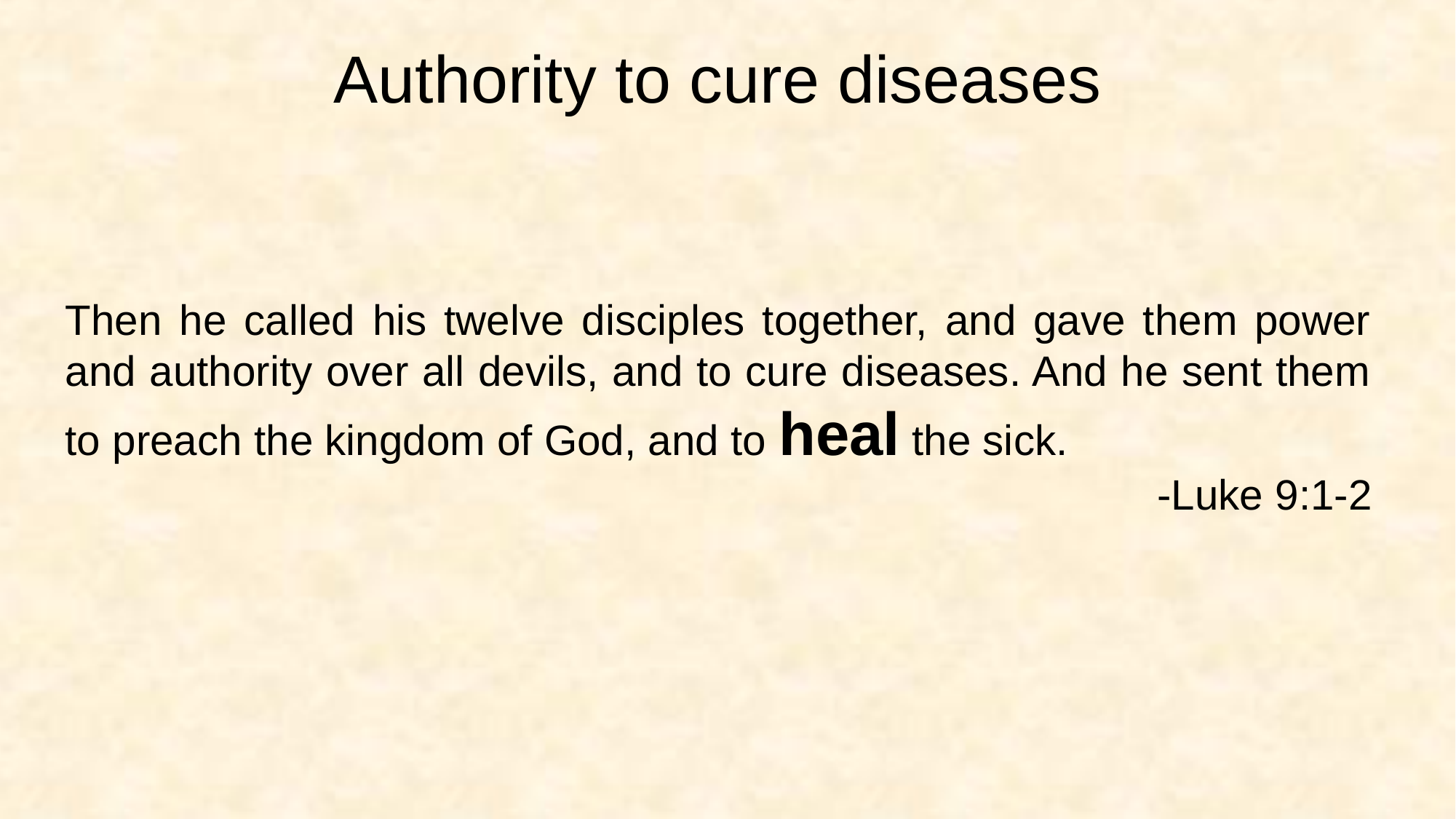

Authority to cure diseases

Then he called his twelve disciples together, and gave them power and authority over all devils, and to cure diseases. And he sent them to preach the kingdom of God, and to heal the sick.
-Luke 9:1-2